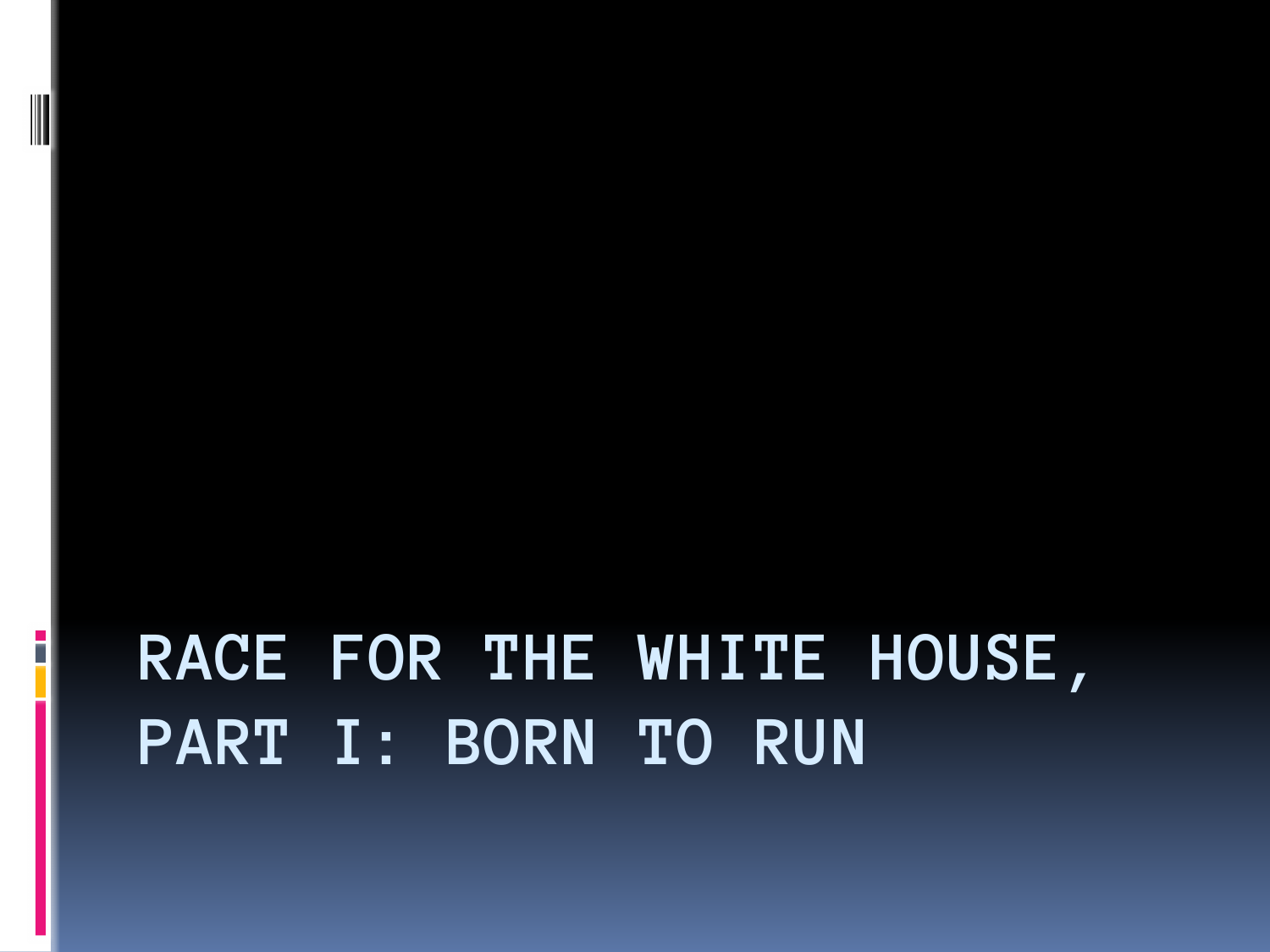

# Race for the White House, Part I: Born to Run